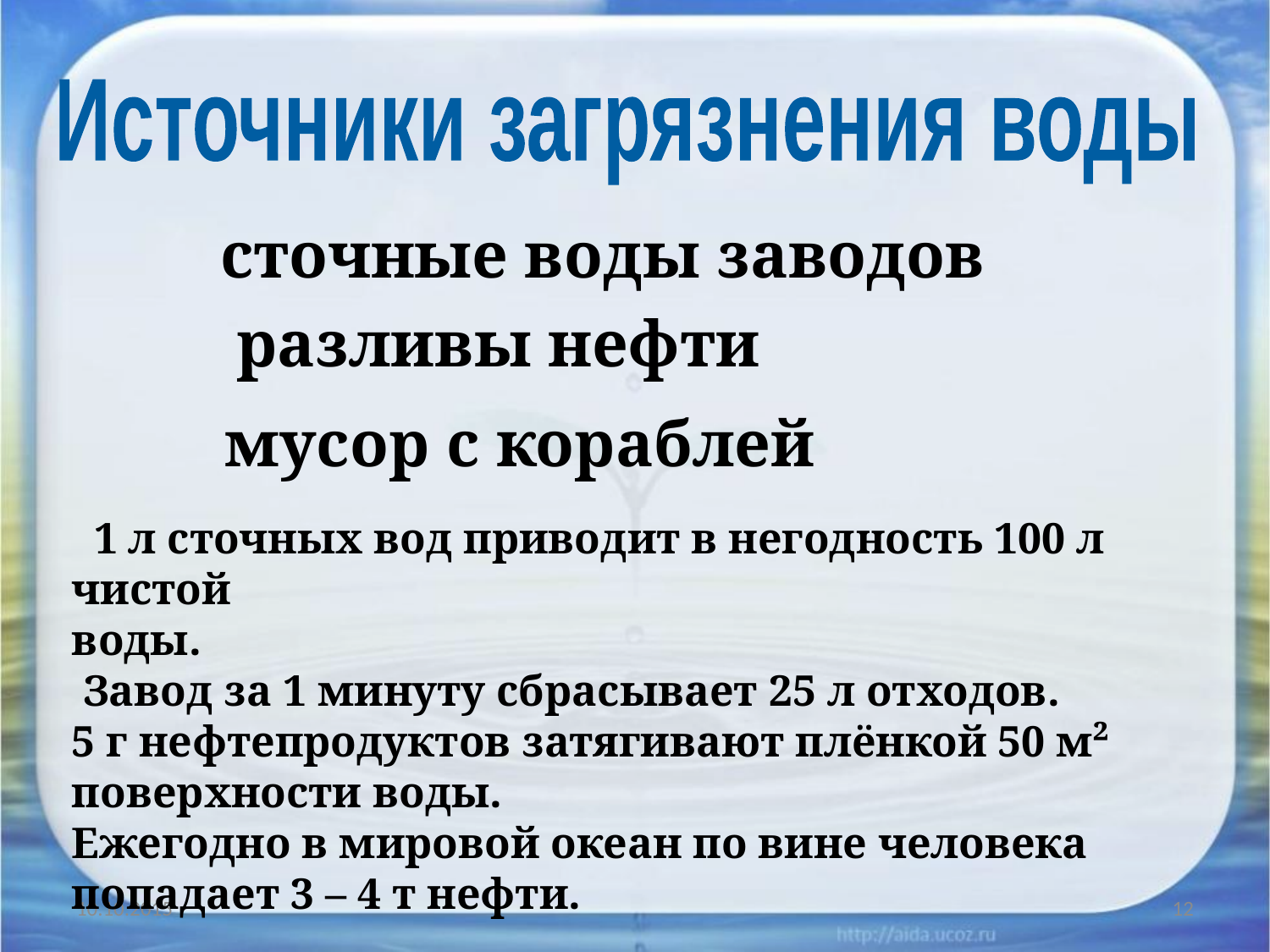

Источники загрязнения воды
сточные воды заводов
разливы нефти
мусор с кораблей
  1 л сточных вод приводит в негодность 100 л чистой
воды.
 Завод за 1 минуту сбрасывает 25 л отходов.
5 г нефтепродуктов затягивают плёнкой 50 м²
поверхности воды.
Ежегодно в мировой океан по вине человека попадает 3 – 4 т нефти.
10.10.2015
12